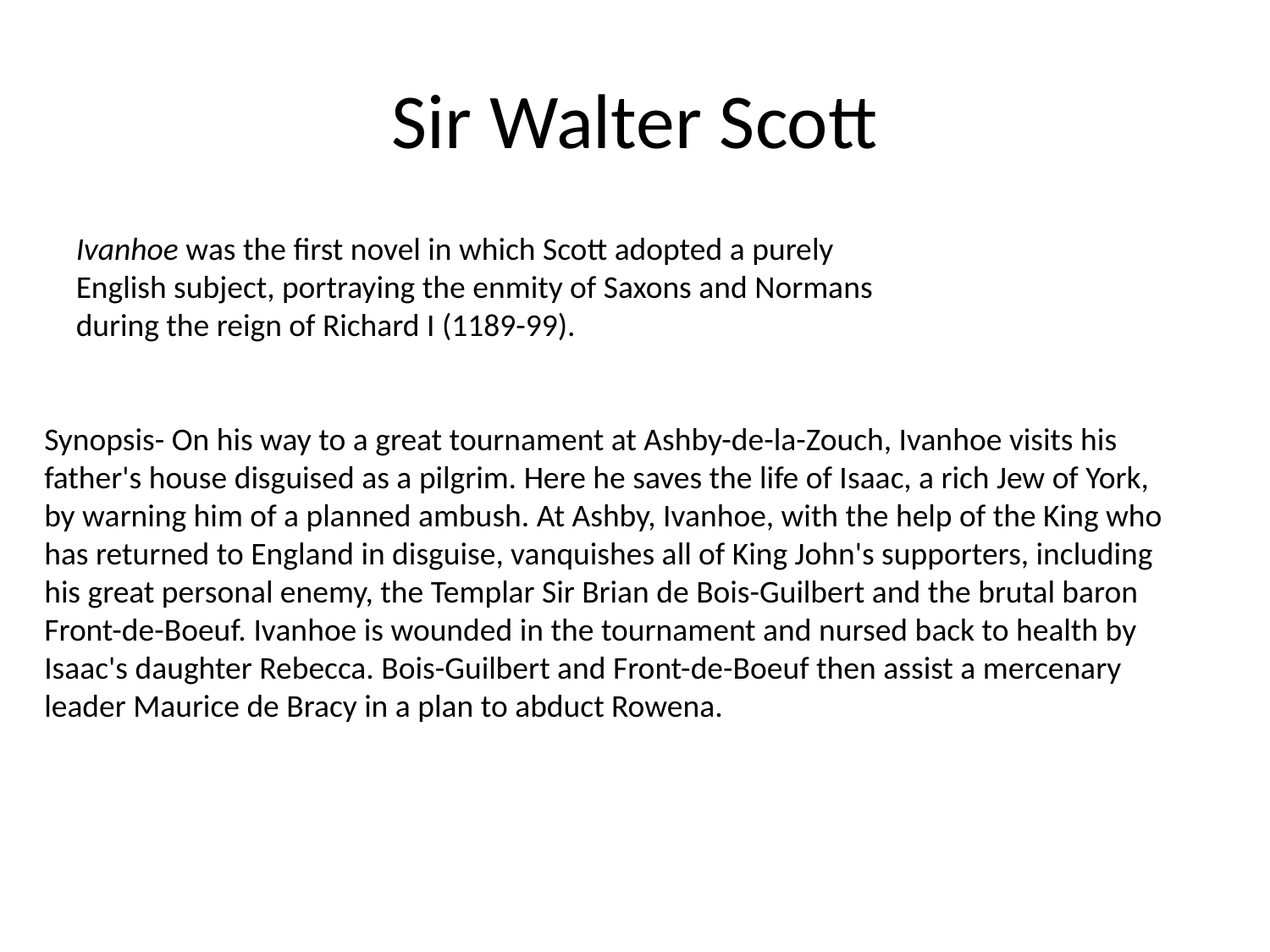

# Sir Walter Scott
Ivanhoe was the first novel in which Scott adopted a purely English subject, portraying the enmity of Saxons and Normans during the reign of Richard I (1189-99).
Synopsis- On his way to a great tournament at Ashby-de-la-Zouch, Ivanhoe visits his father's house disguised as a pilgrim. Here he saves the life of Isaac, a rich Jew of York, by warning him of a planned ambush. At Ashby, Ivanhoe, with the help of the King who has returned to England in disguise, vanquishes all of King John's supporters, including his great personal enemy, the Templar Sir Brian de Bois-Guilbert and the brutal baron Front-de-Boeuf. Ivanhoe is wounded in the tournament and nursed back to health by Isaac's daughter Rebecca. Bois-Guilbert and Front-de-Boeuf then assist a mercenary leader Maurice de Bracy in a plan to abduct Rowena.